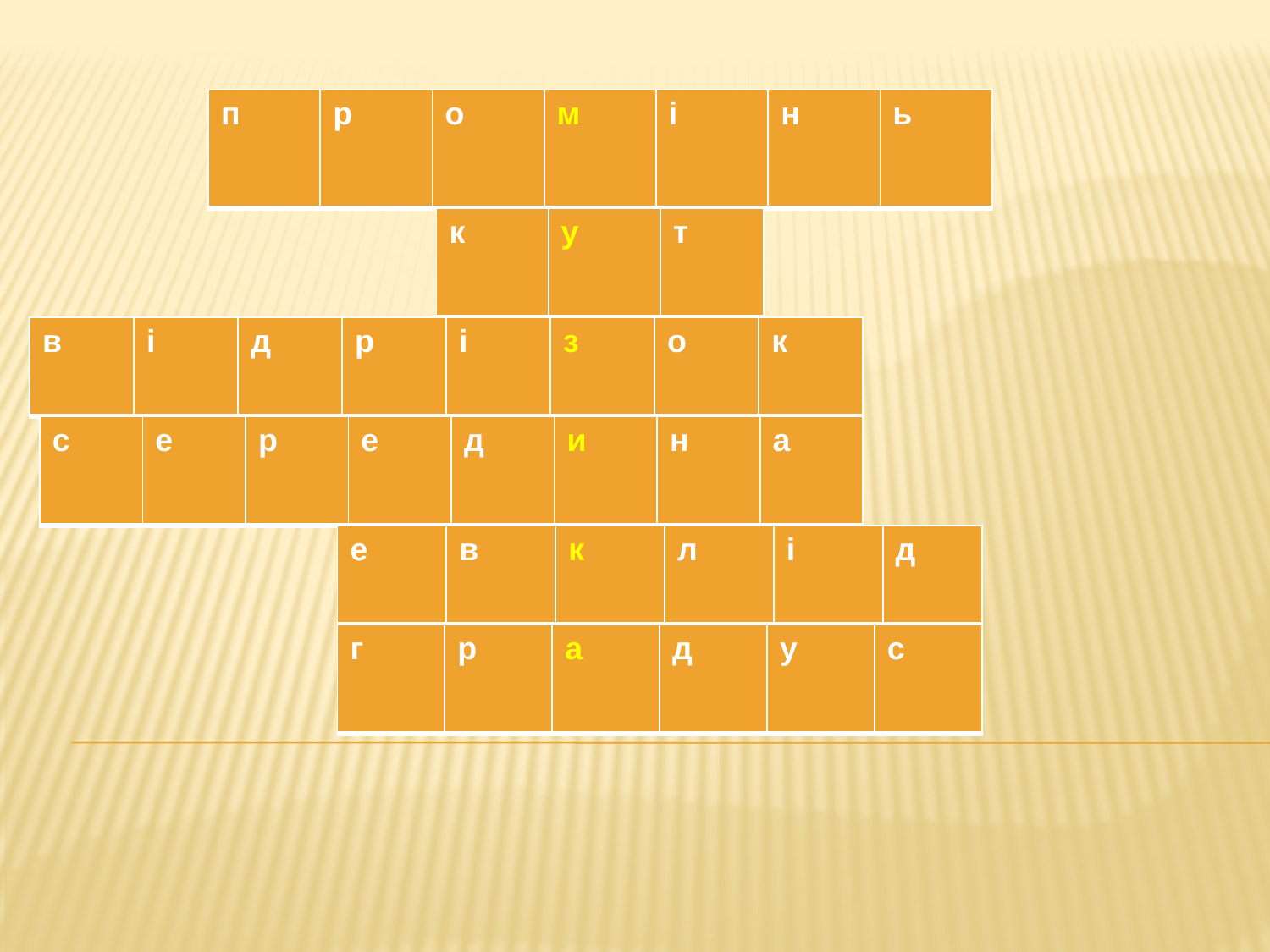

| п | р | о | м | і | н | ь |
| --- | --- | --- | --- | --- | --- | --- |
| к | у | т |
| --- | --- | --- |
| в | і | д | р | і | з | о | к |
| --- | --- | --- | --- | --- | --- | --- | --- |
| с | е | р | е | д | и | н | а |
| --- | --- | --- | --- | --- | --- | --- | --- |
| е | в | к | л | і | д |
| --- | --- | --- | --- | --- | --- |

| г | р | а | д | у | с |
| --- | --- | --- | --- | --- | --- |
#